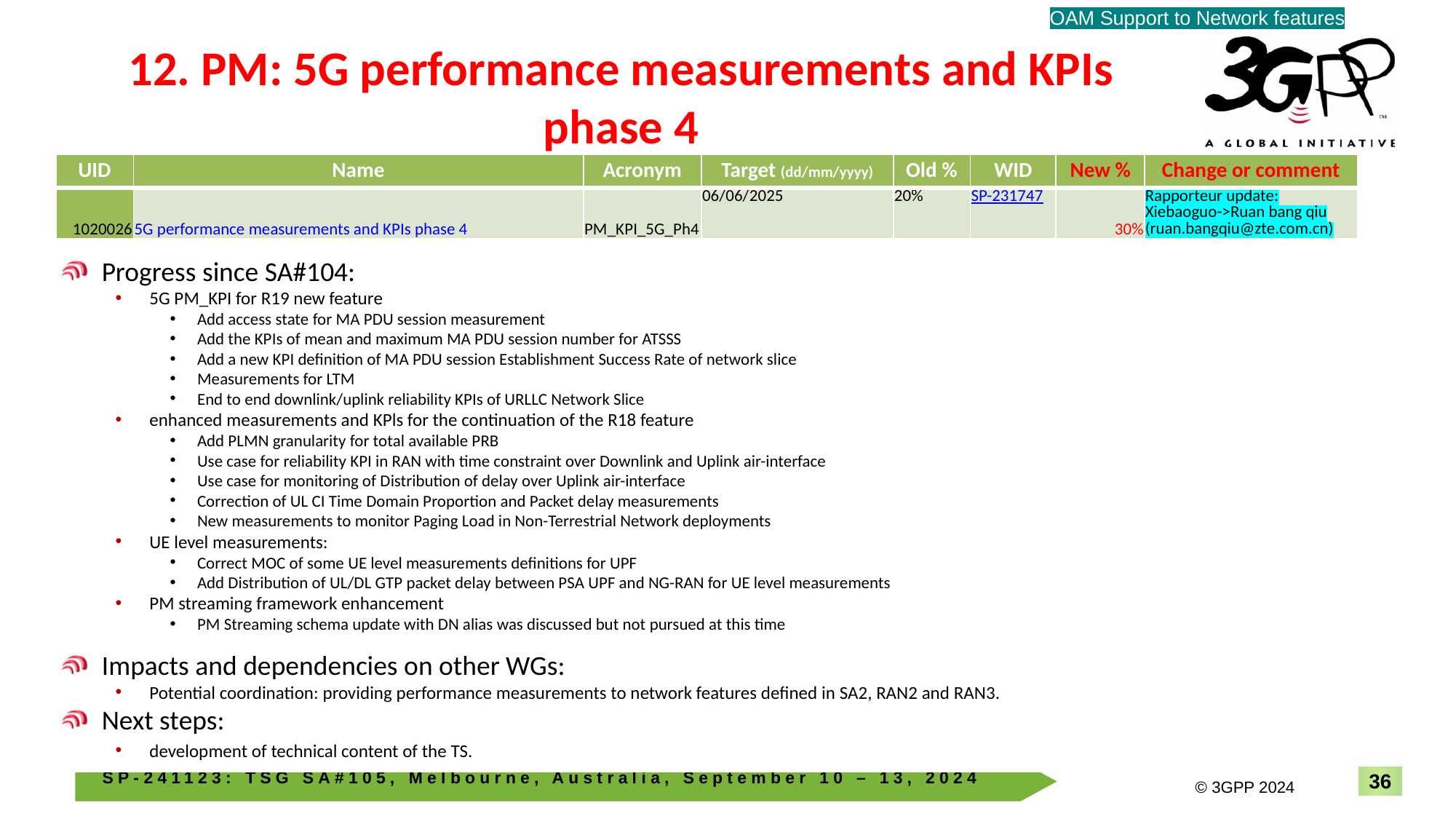

OAM Support to Network features
# 12. PM: 5G performance measurements and KPIs phase 4
| UID | Name | Acronym | Target (dd/mm/yyyy) | Old % | WID | New % | Change or comment |
| --- | --- | --- | --- | --- | --- | --- | --- |
| 1020026 | 5G performance measurements and KPIs phase 4 | PM\_KPI\_5G\_Ph4 | 06/06/2025 | 20% | SP-231747 | 30% | Rapporteur update: Xiebaoguo->Ruan bang qiu (ruan.bangqiu@zte.com.cn) |
Progress since SA#104:
5G PM_KPI for R19 new feature
Add access state for MA PDU session measurement
Add the KPIs of mean and maximum MA PDU session number for ATSSS
Add a new KPI definition of MA PDU session Establishment Success Rate of network slice
Measurements for LTM
End to end downlink/uplink reliability KPIs of URLLC Network Slice
enhanced measurements and KPls for the continuation of the R18 feature
Add PLMN granularity for total available PRB
Use case for reliability KPI in RAN with time constraint over Downlink and Uplink air-interface
Use case for monitoring of Distribution of delay over Uplink air-interface
Correction of UL CI Time Domain Proportion and Packet delay measurements
New measurements to monitor Paging Load in Non-Terrestrial Network deployments
UE level measurements:
Correct MOC of some UE level measurements definitions for UPF
Add Distribution of UL/DL GTP packet delay between PSA UPF and NG-RAN for UE level measurements
PM streaming framework enhancement
PM Streaming schema update with DN alias was discussed but not pursued at this time

Impacts and dependencies on other WGs:
Potential coordination: providing performance measurements to network features defined in SA2, RAN2 and RAN3.
Next steps:
development of technical content of the TS.